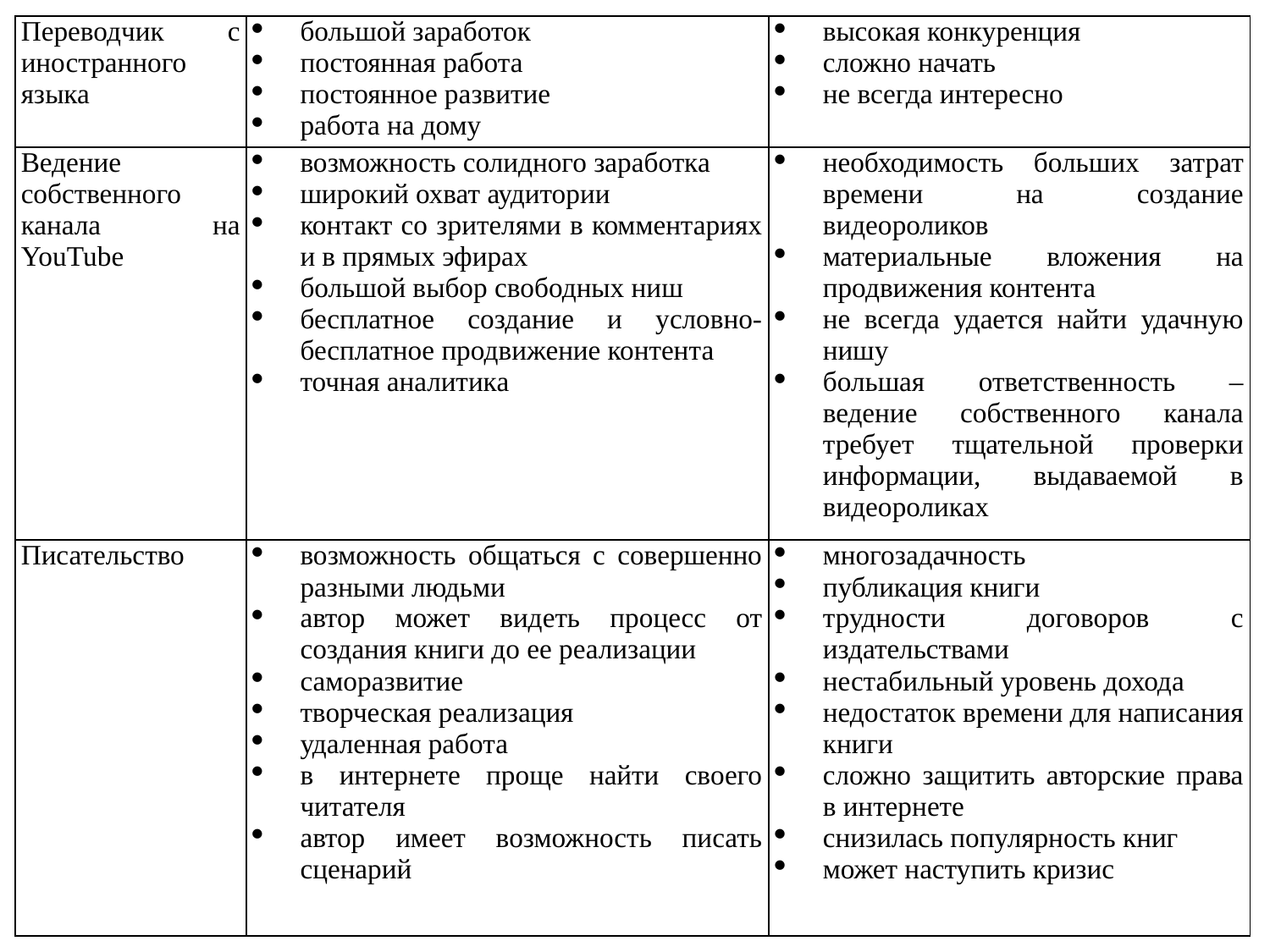

| Переводчик с иностранного языка | большой заработок постоянная работа постоянное развитие работа на дому | высокая конкуренция сложно начать не всегда интересно |
| --- | --- | --- |
| Ведение собственного канала на YouTube | возможность солидного заработка широкий охват аудитории контакт со зрителями в комментариях и в прямых эфирах большой выбор свободных ниш бесплатное создание и условно-бесплатное продвижение контента точная аналитика | необходимость больших затрат времени на создание видеороликов материальные вложения на продвижения контента не всегда удается найти удачную нишу большая ответственность – ведение собственного канала требует тщательной проверки информации, выдаваемой в видеороликах |
| Писательство | возможность общаться с совершенно разными людьми автор может видеть процесс от создания книги до ее реализации саморазвитие творческая реализация удаленная работа в интернете проще найти своего читателя автор имеет возможность писать сценарий | многозадачность публикация книги трудности договоров с издательствами нестабильный уровень дохода недостаток времени для написания книги сложно защитить авторские права в интернете снизилась популярность книг может наступить кризис |